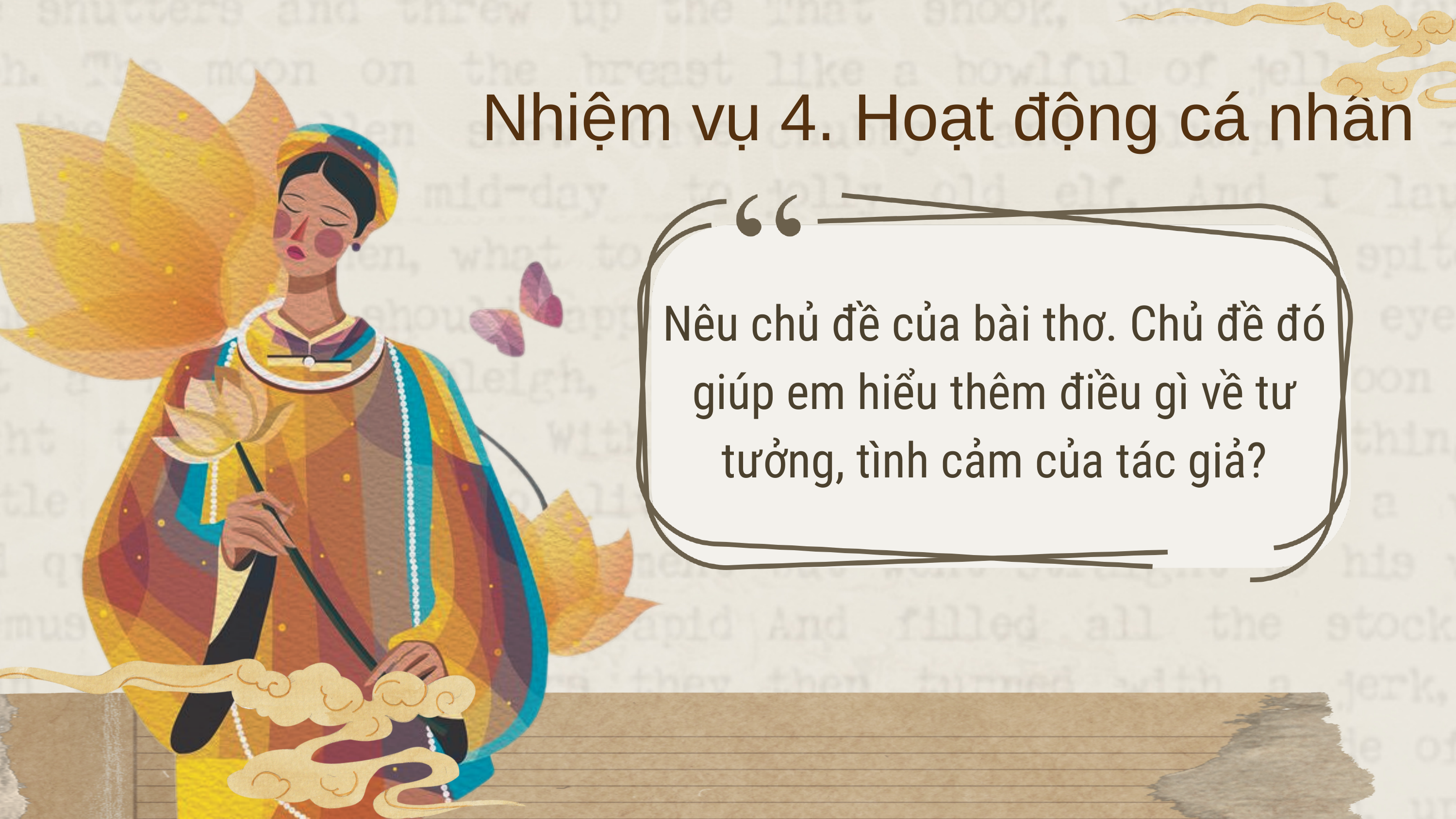

Nhiệm vụ 4. Hoạt động cá nhân

Nêu chủ đề của bài thơ. Chủ đề đó giúp em hiểu thêm điều gì về tư tưởng, tình cảm của tác giả?